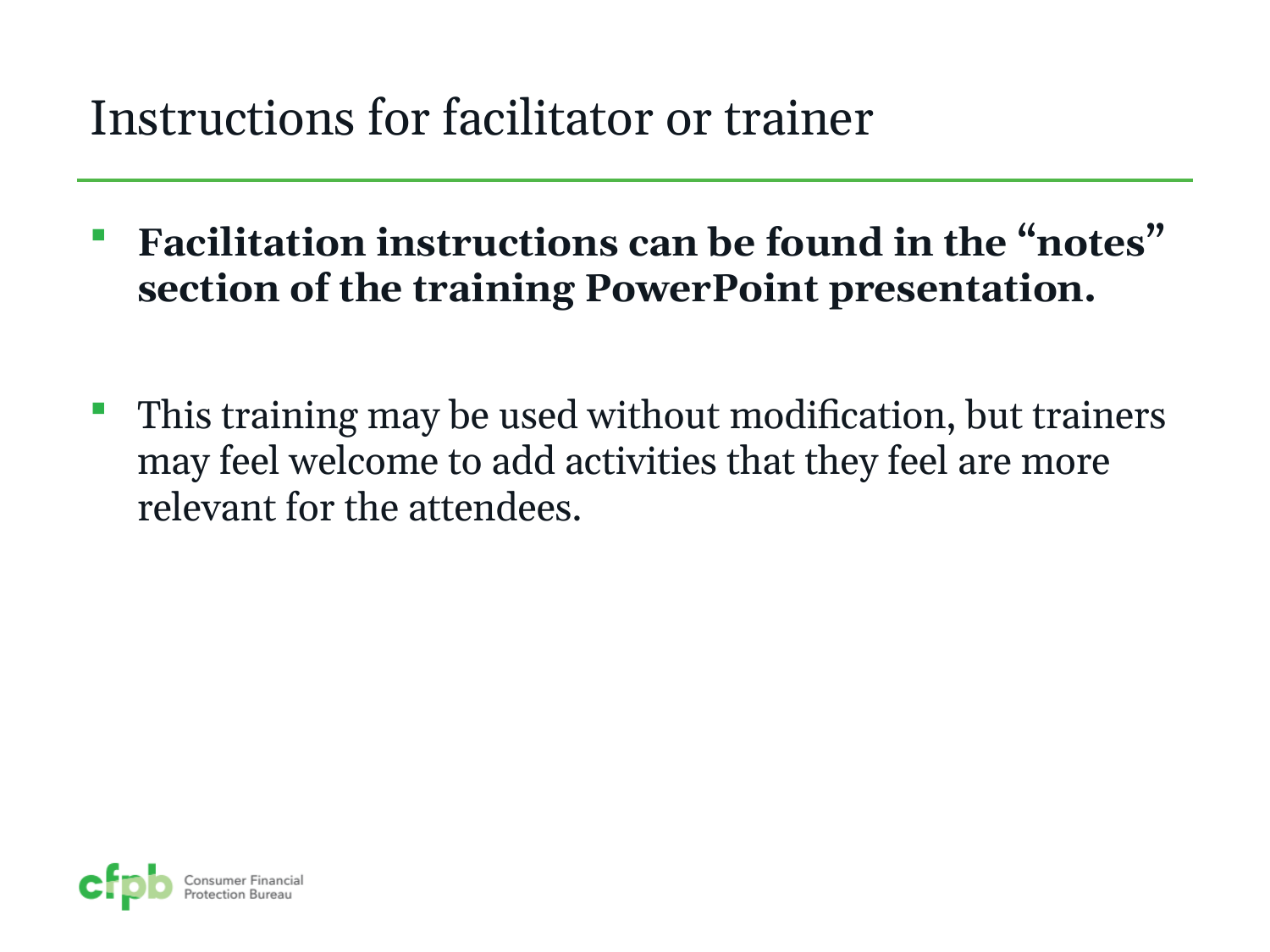

# Instructions for facilitator or trainer
Facilitation instructions can be found in the “notes” section of the training PowerPoint presentation.

This training may be used without modification, but trainers may feel welcome to add activities that they feel are more relevant for the attendees.